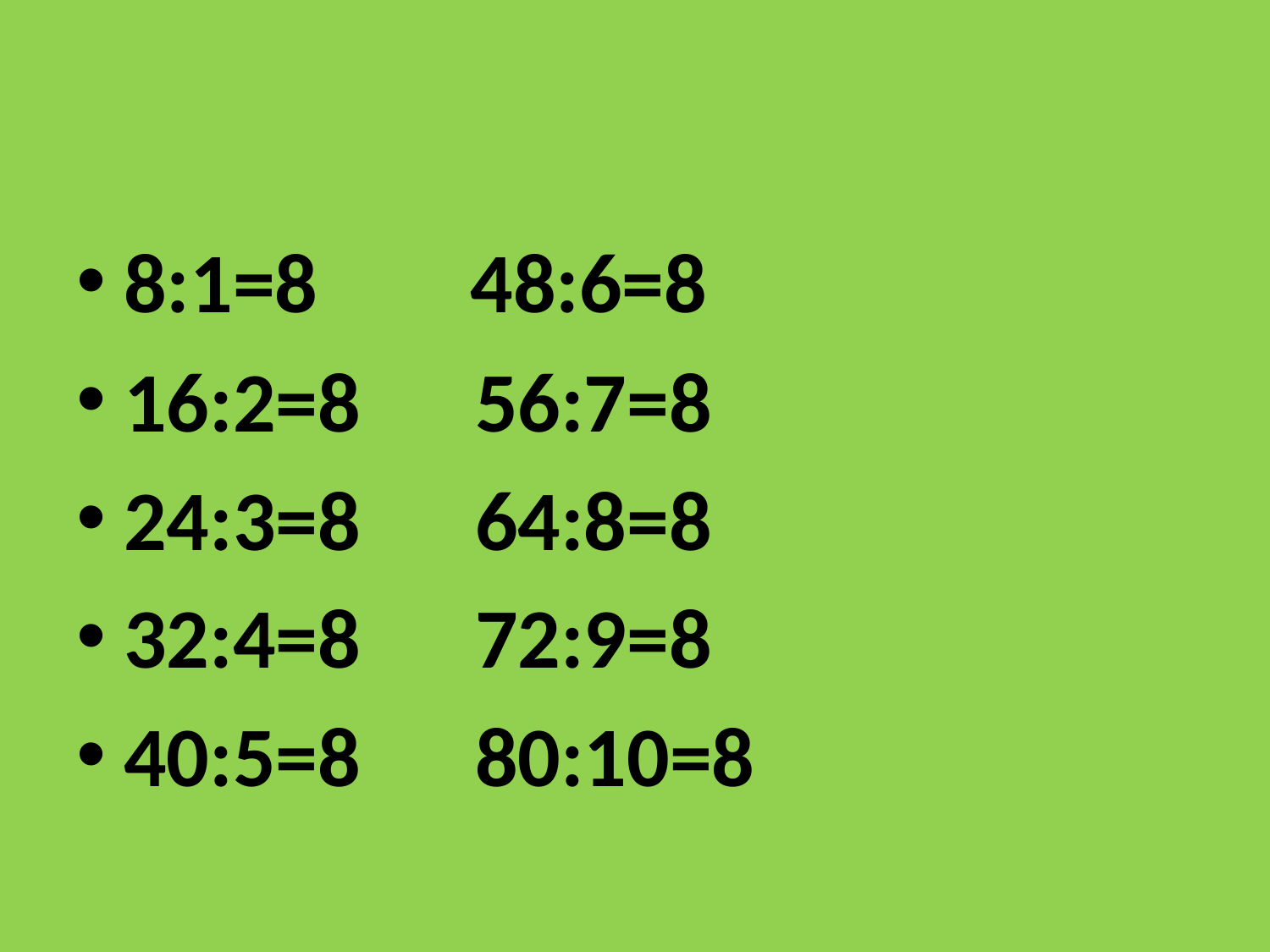

#
8:1=8        48:6=8
16:2=8      56:7=8
24:3=8      64:8=8
32:4=8      72:9=8
40:5=8      80:10=8